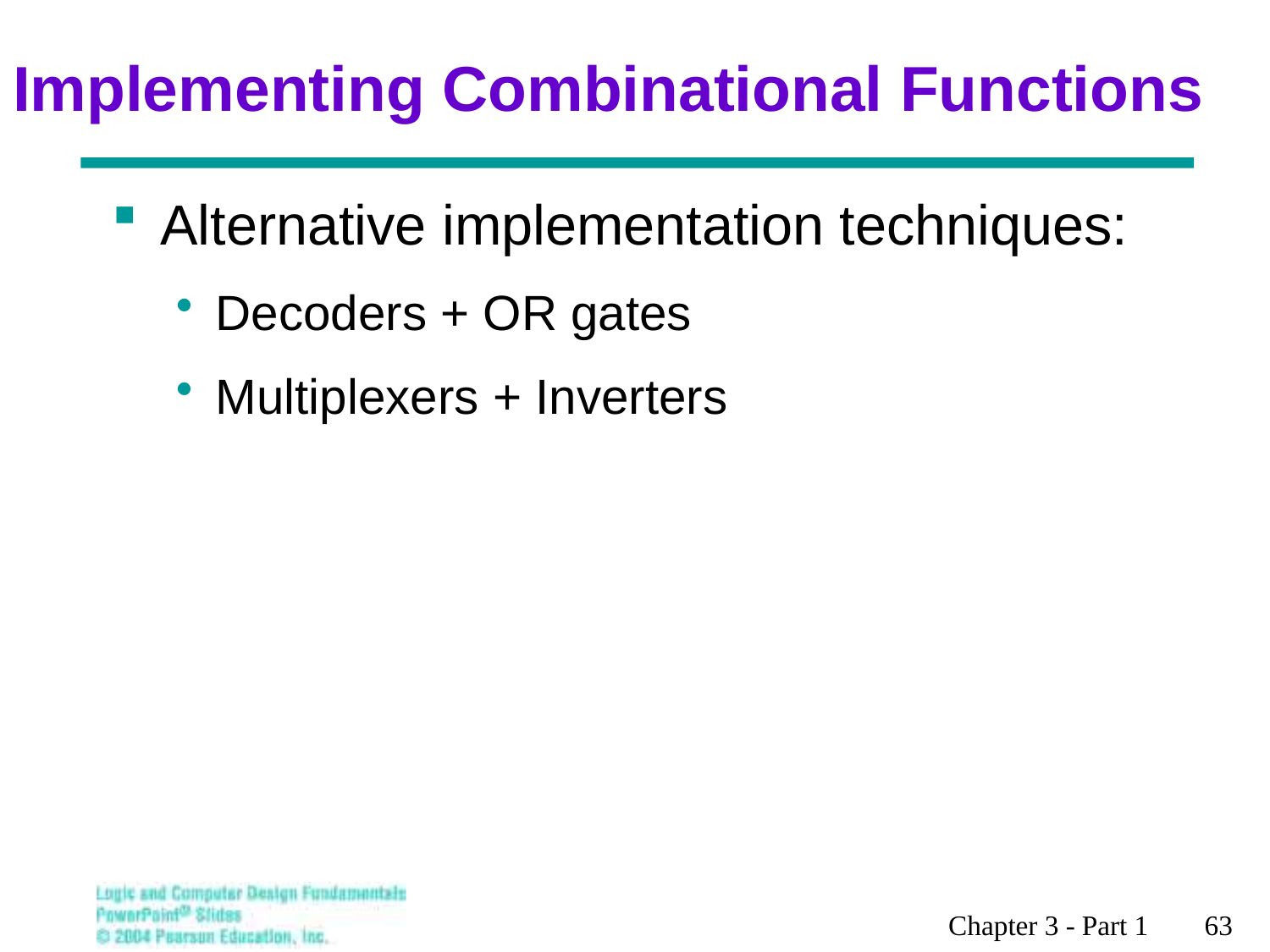

# Implementing Combinational Functions
Alternative implementation techniques:
Decoders + OR gates
Multiplexers + Inverters
Chapter 3 - Part 1        63